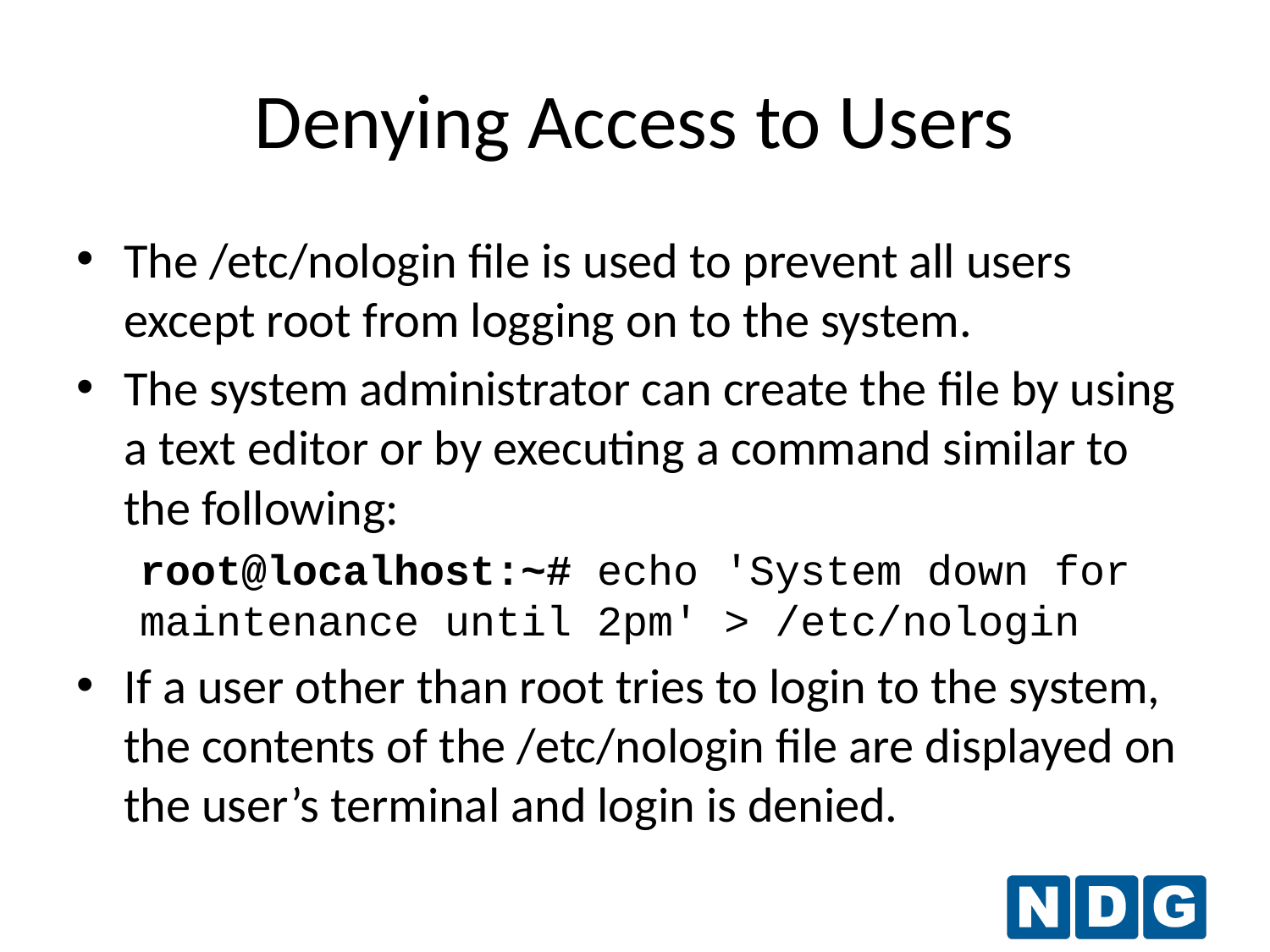

# Denying Access to Users
The /etc/nologin file is used to prevent all users except root from logging on to the system.
The system administrator can create the file by using a text editor or by executing a command similar to the following:
root@localhost:~# echo 'System down for maintenance until 2pm' > /etc/nologin
If a user other than root tries to login to the system, the contents of the /etc/nologin file are displayed on the user’s terminal and login is denied.